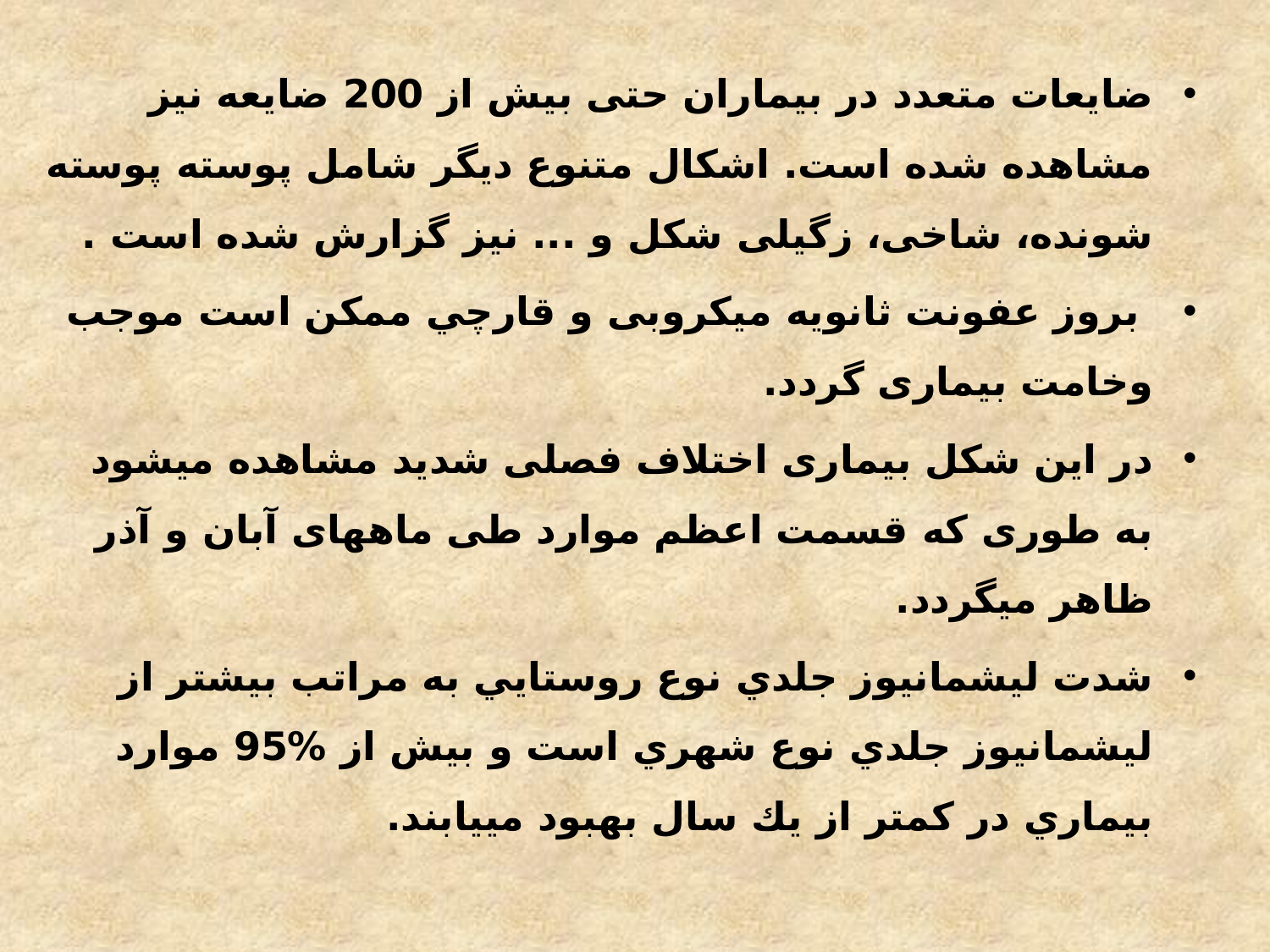

ضايعات متعدد در بیماران حتی بیش از 200 ضایعه نیز مشاهده شده است. اشكال متنوع دیگر شامل پوسته پوسته شونده، شاخی، زگیلی شكل و ... نیز گزارش شده است .
 بروز عفونت ثانویه میکروبی و قارچي ممکن است موجب وخامت بیماری گردد.
در این شکل بیماری اختلاف فصلی شدید مشاهده می‏شود به طوری که قسمت اعظم موارد طی ماه‏های آبان و آذر ظاهر می‏گردد.
شدت ليشمانيوز جلدي نوع روستايي به مراتب بيشتر از ليشمانيوز جلدي نوع شهري است و بيش از %95 موارد بيماري در كمتر از يك سال بهبود مي‏يابند.